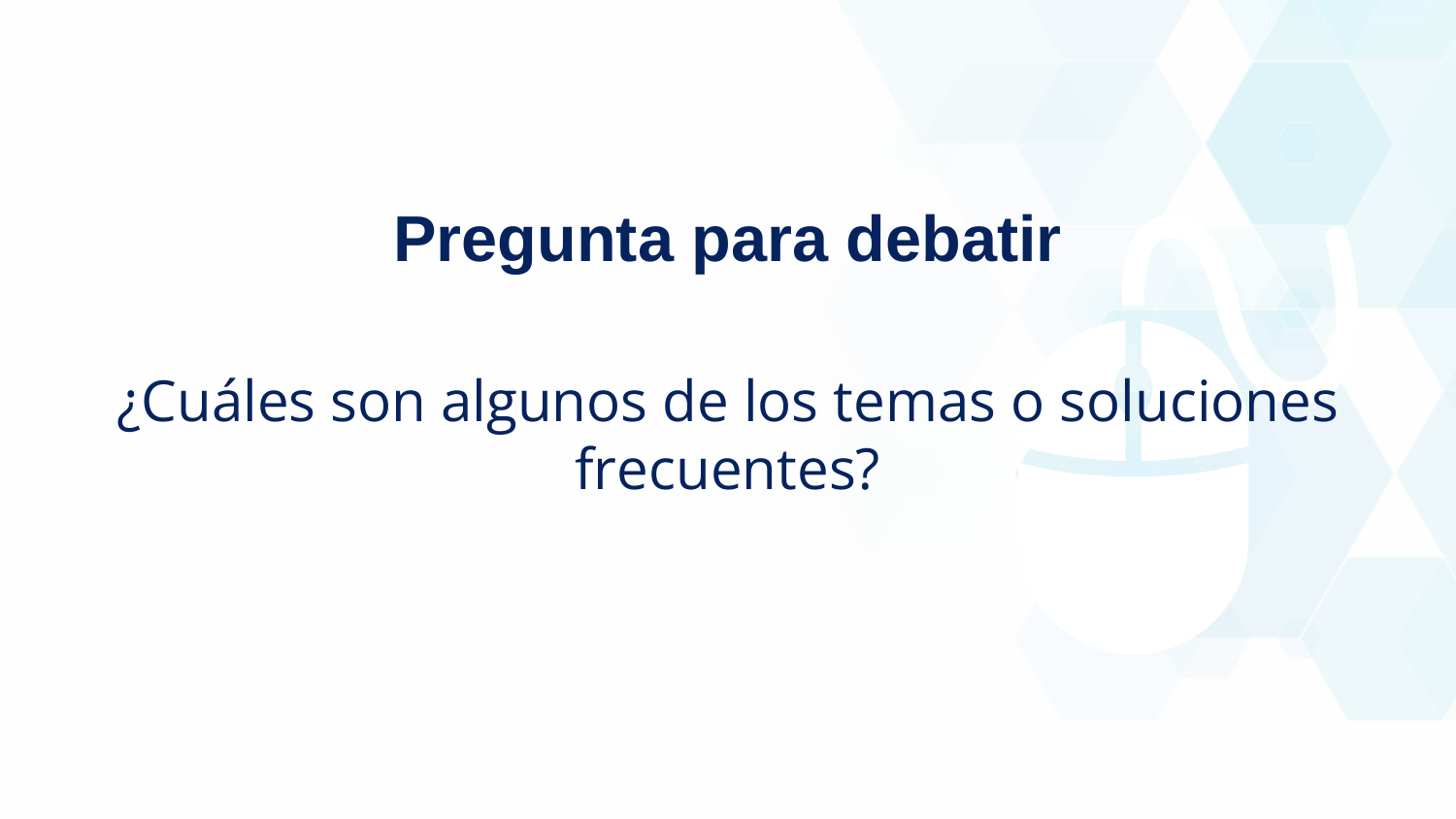

Pregunta para debatir
¿Cuáles son algunos de los temas o soluciones frecuentes?